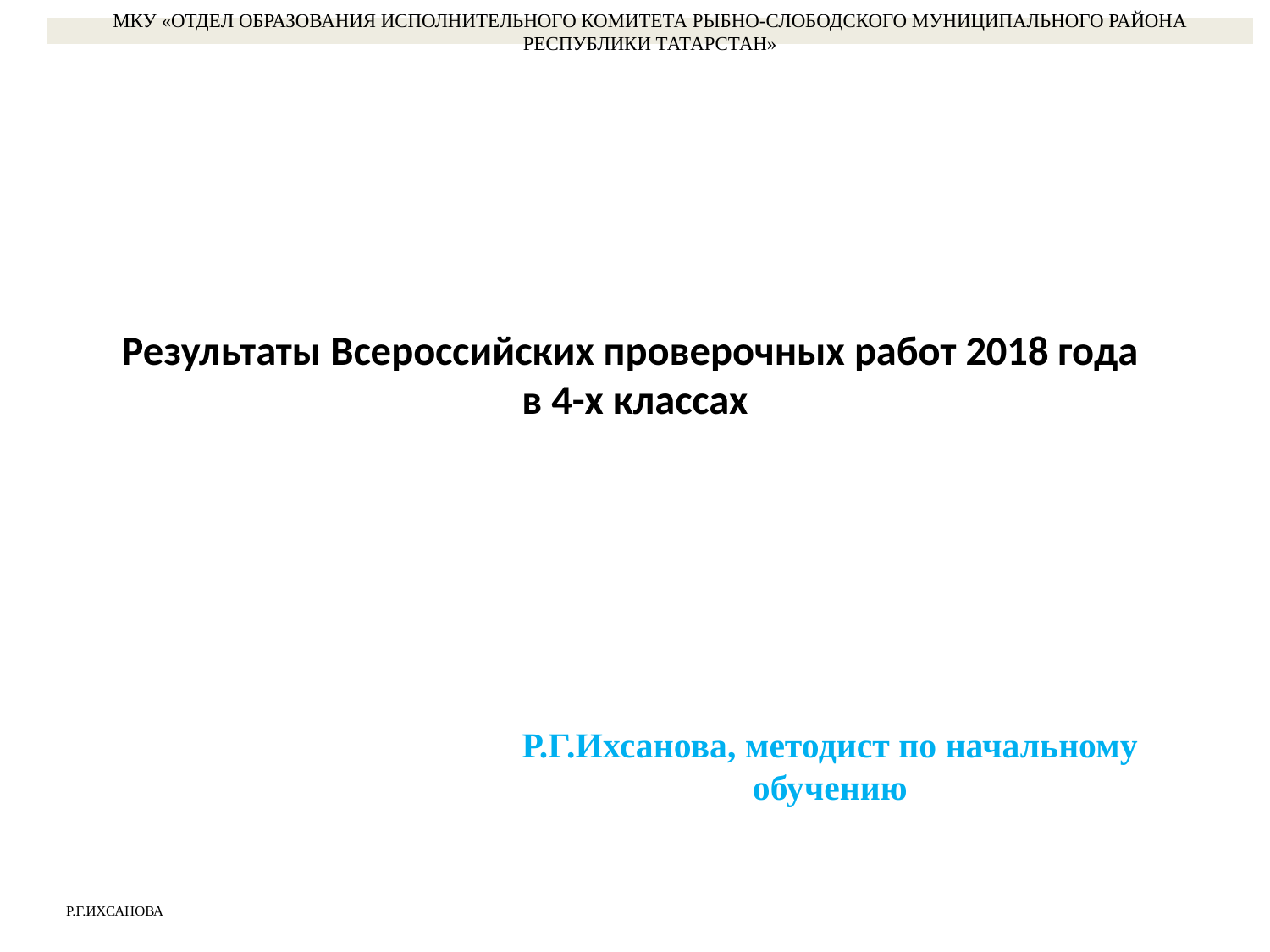

МКУ «ОТДЕЛ ОБРАЗОВАНИЯ ИСПОЛНИТЕЛЬНОГО КОМИТЕТА РЫБНО-СЛОБОДСКОГО МУНИЦИПАЛЬНОГО РАЙОНА РЕСПУБЛИКИ ТАТАРСТАН»
# Результаты Всероссийских проверочных работ 2018 года в 4-х классах
Р.Г.Ихсанова, методист по начальному обучению
Р.Г.ИХСАНОВА